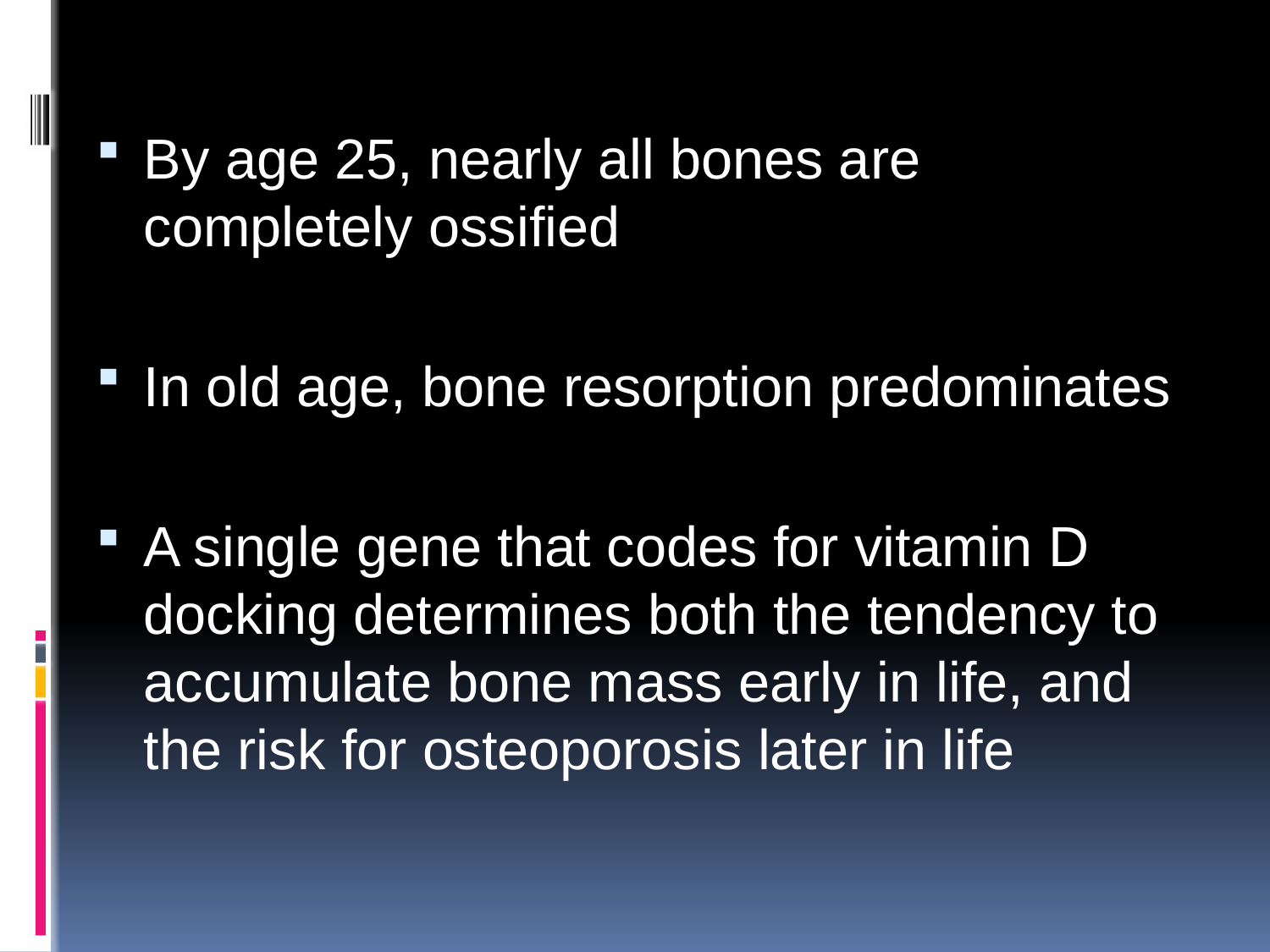

#
By age 25, nearly all bones are completely ossified

In old age, bone resorption predominates

A single gene that codes for vitamin D docking determines both the tendency to accumulate bone mass early in life, and the risk for osteoporosis later in life